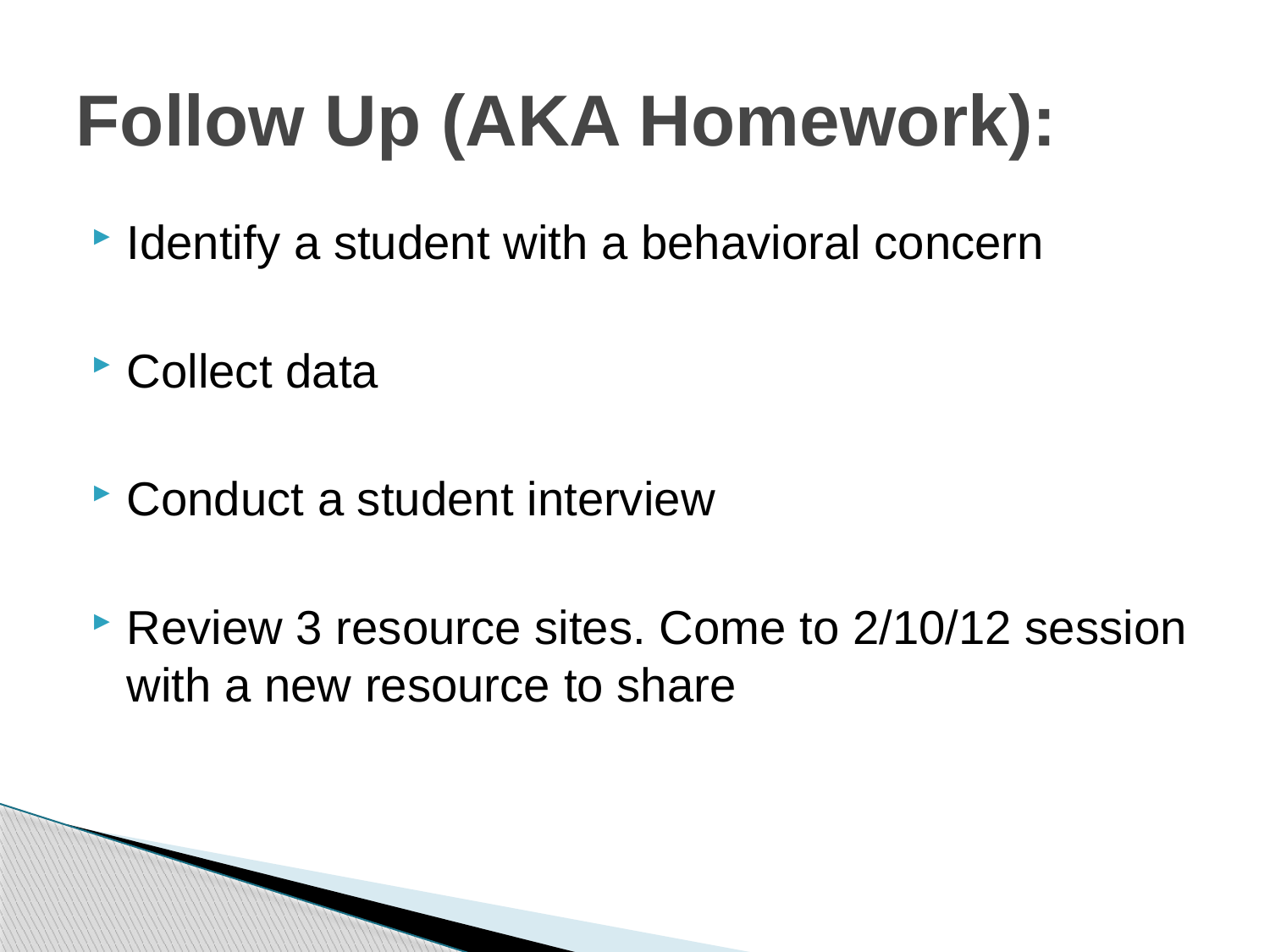

# Follow Up (AKA Homework):
Identify a student with a behavioral concern

Collect data

Conduct a student interview

Review 3 resource sites. Come to 2/10/12 session with a new resource to share